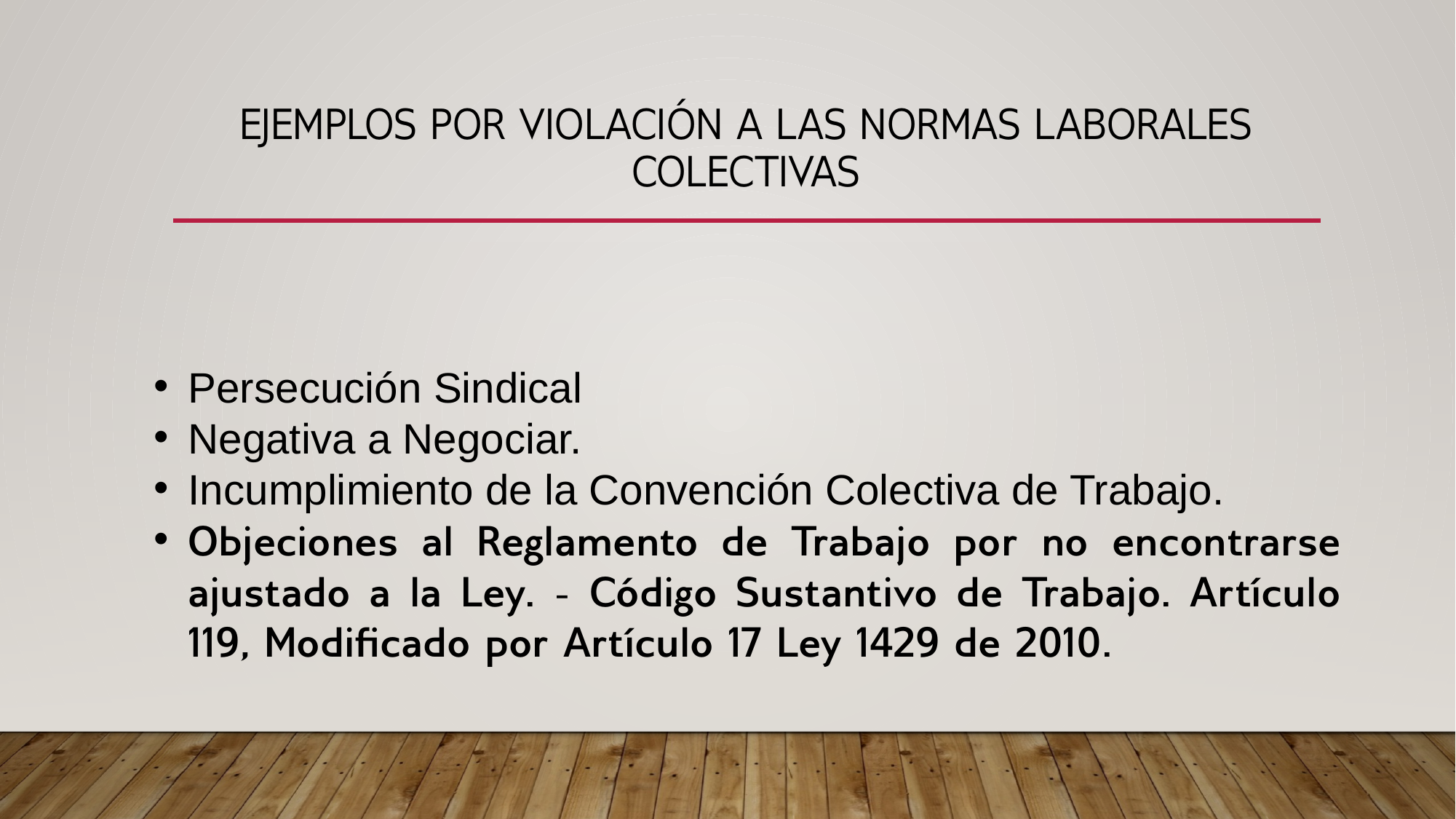

# EJEMPLOS POR VIOLACIÓN A LAS NORMAS LABORALES colectivas
Persecución Sindical
Negativa a Negociar.
Incumplimiento de la Convención Colectiva de Trabajo.
Objeciones al Reglamento de Trabajo por no encontrarse ajustado a la Ley. - Código Sustantivo de Trabajo. Artículo 119, Modificado por Artículo 17 Ley 1429 de 2010.